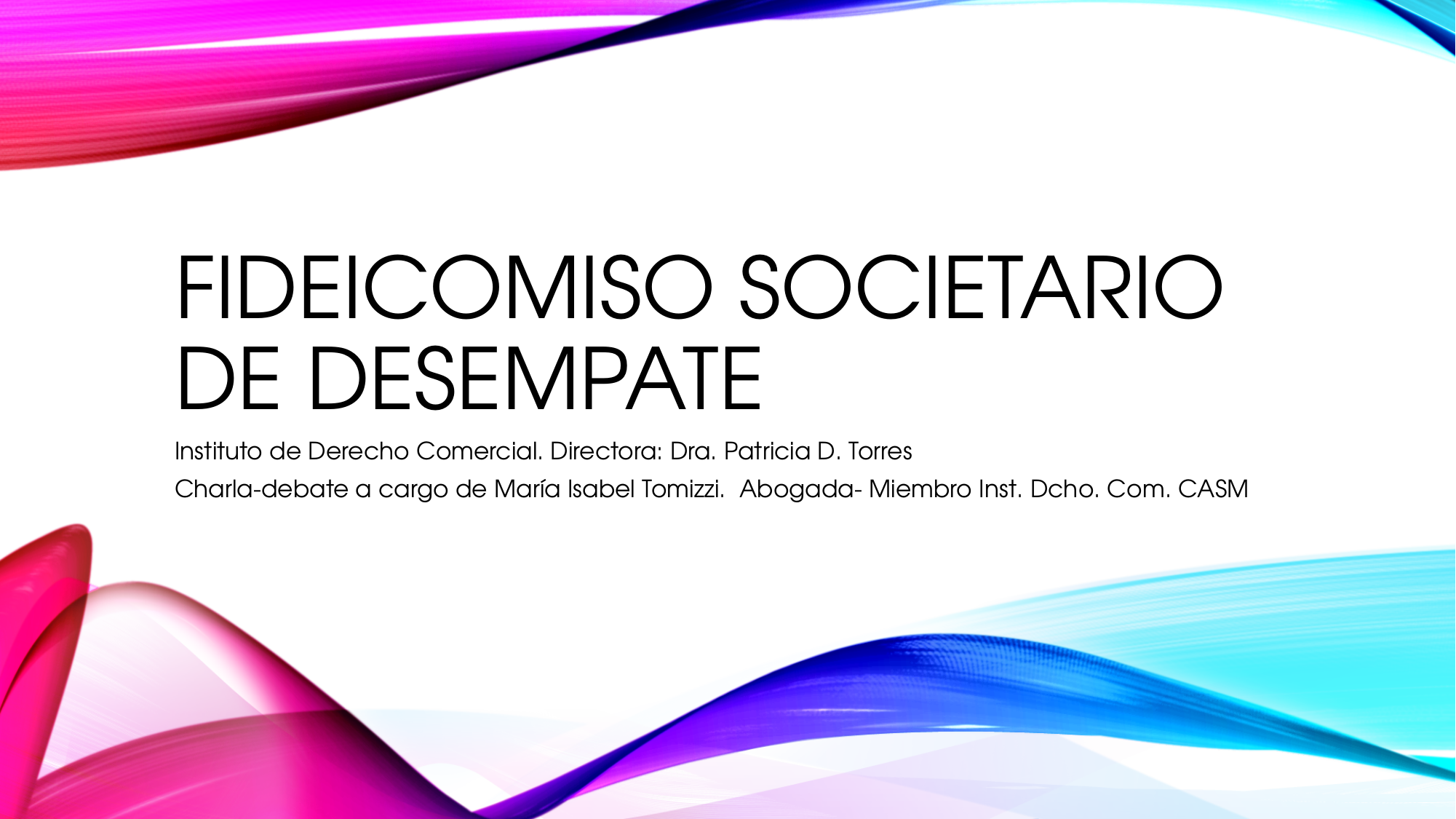

# FIDEICOMISO SOCIETARIO DE DESEMPATE
Instituto de Derecho Comercial. Directora: Dra. Patricia D. Torres
Charla-debate a cargo de María Isabel Tomizzi.  Abogada- Miembro Inst. Dcho. Com. CASM